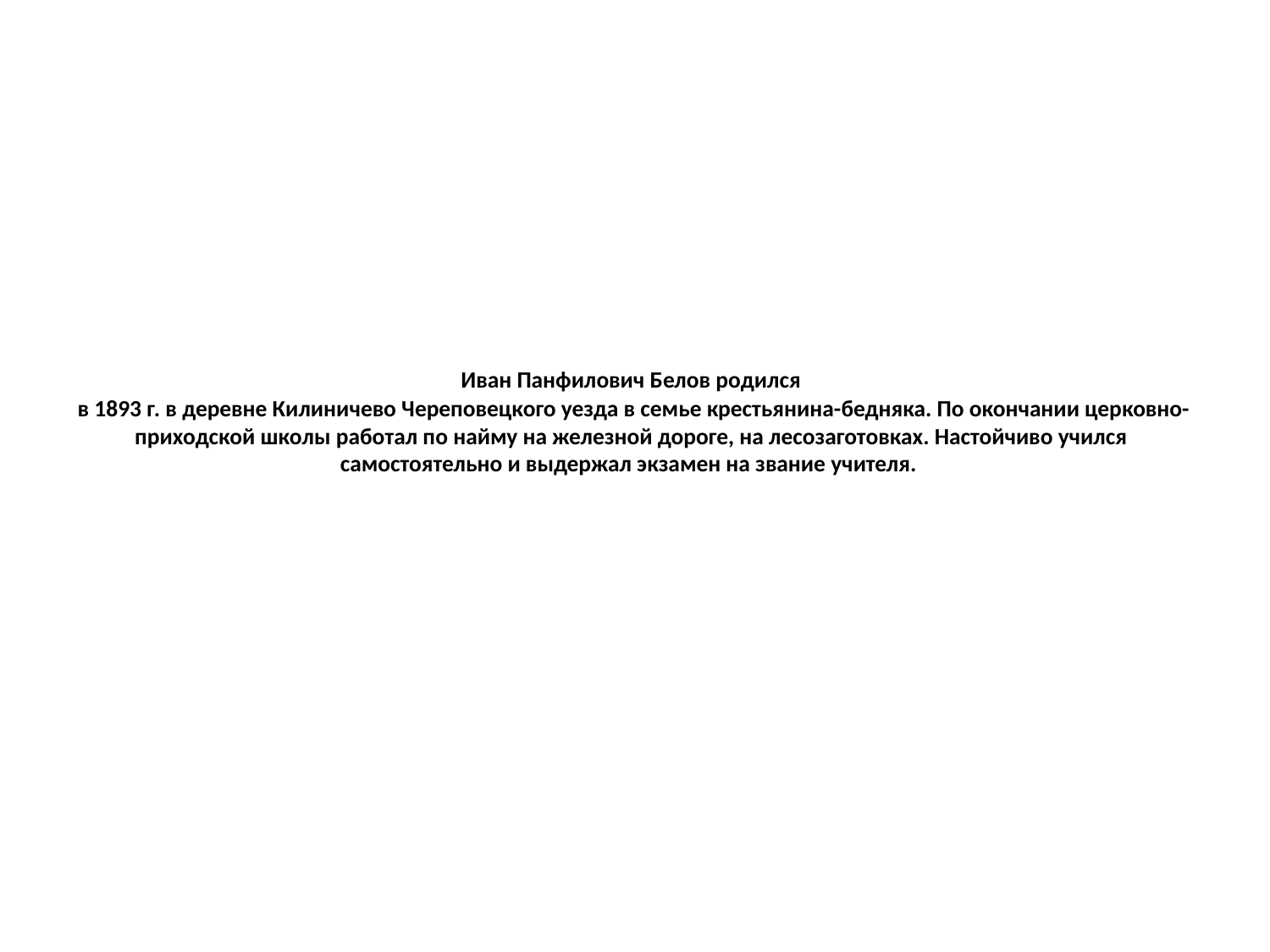

# Иван Панфилович Белов родился в 1893 г. в деревне Килиничево Череповецкого уезда в семье крестьянина-бедняка. По окончании церковно-приходской школы работал по найму на железной дороге, на лесозаготовках. Настойчиво учился самостоятельно и выдержал экзамен на звание учителя.